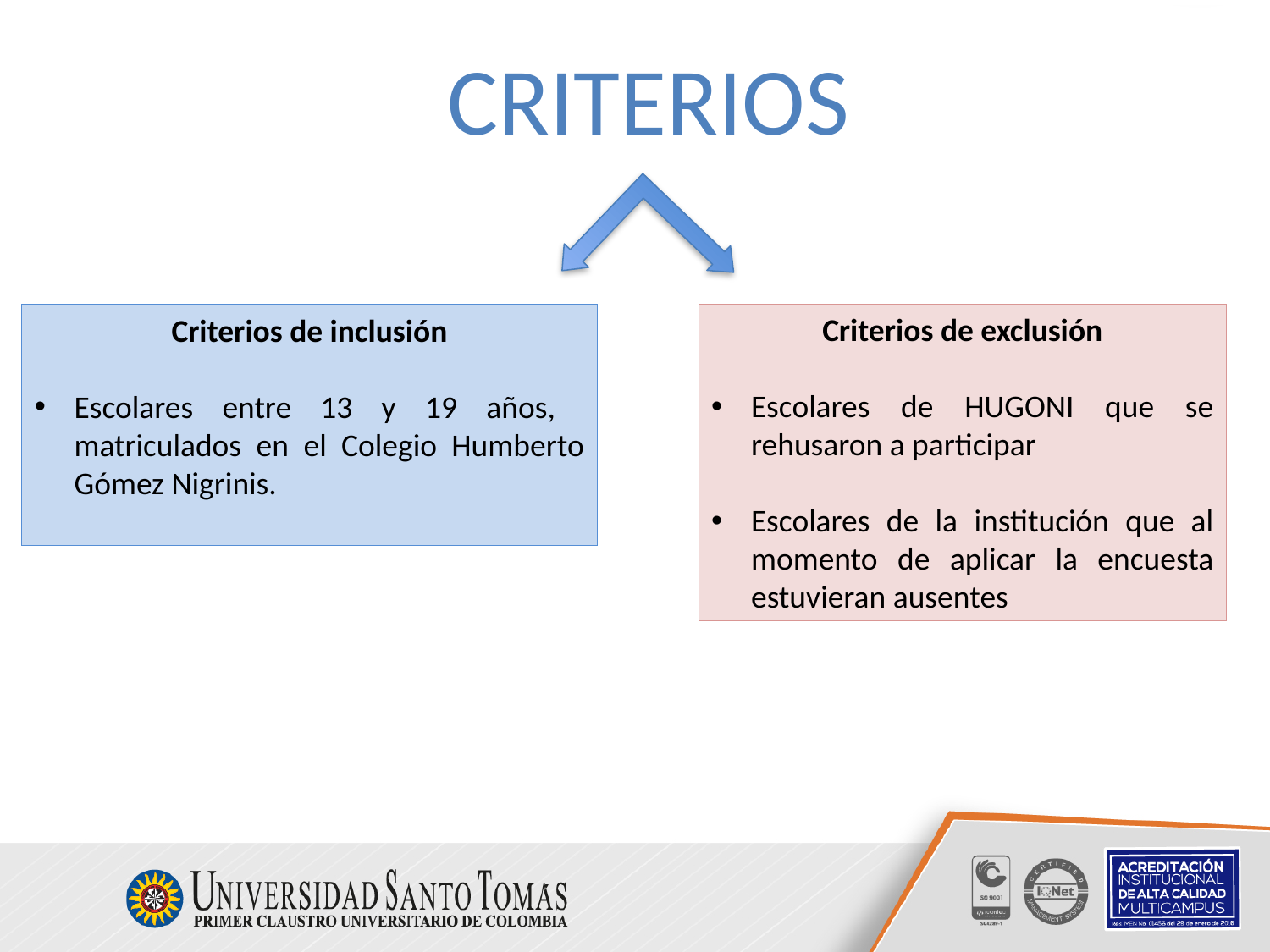

CRITERIOS

Criterios de exclusión

Escolares de HUGONI que se rehusaron a participar

Escolares de la institución que al momento de aplicar la encuesta estuvieran ausentes
Criterios de inclusión

Escolares entre 13 y 19 años,  matriculados en el Colegio Humberto Gómez Nigrinis.